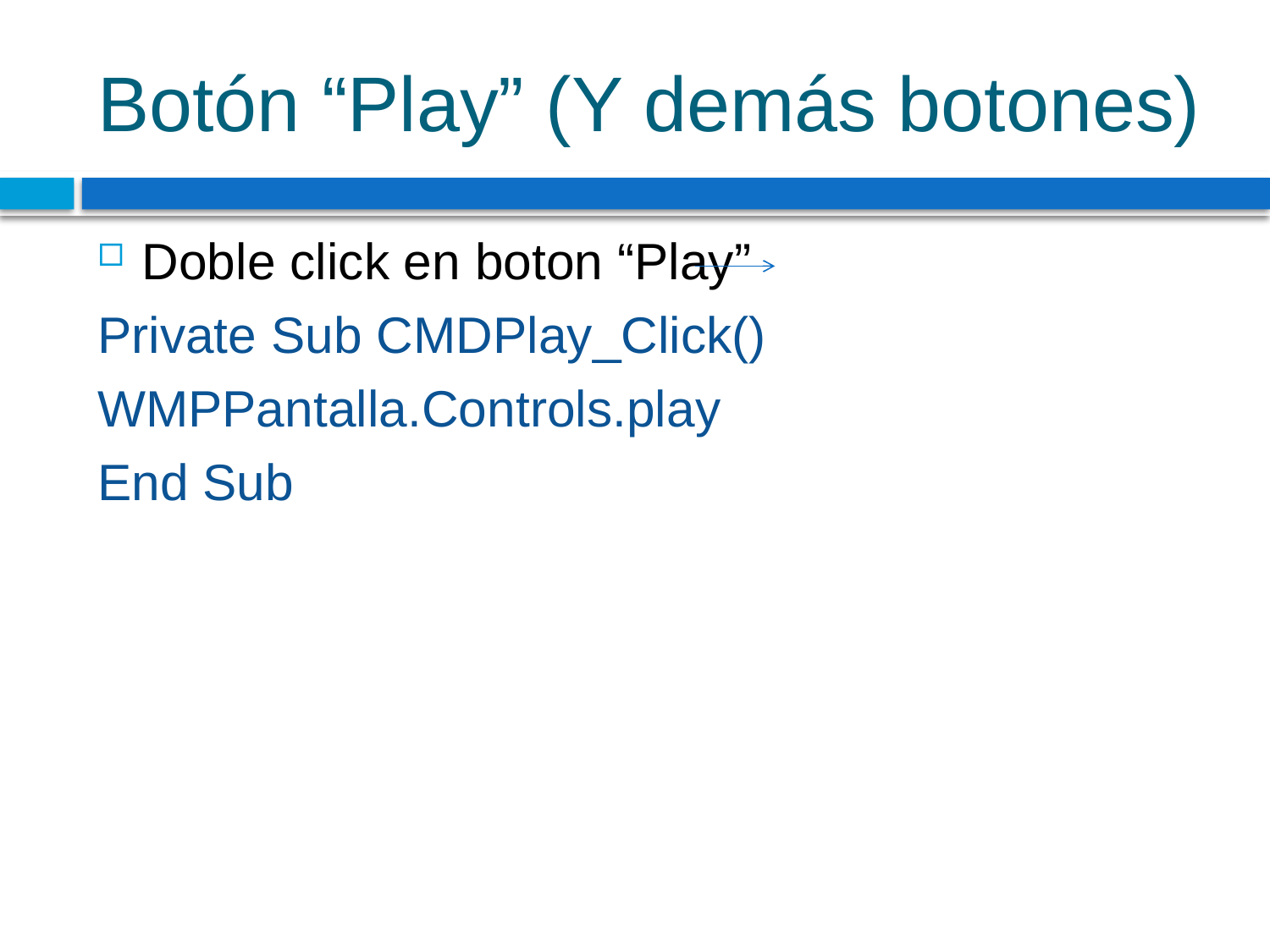

# Botón “Play” (Y demás botones)
Doble click en boton “Play”
Private Sub CMDPlay_Click()
WMPPantalla.Controls.play
End Sub